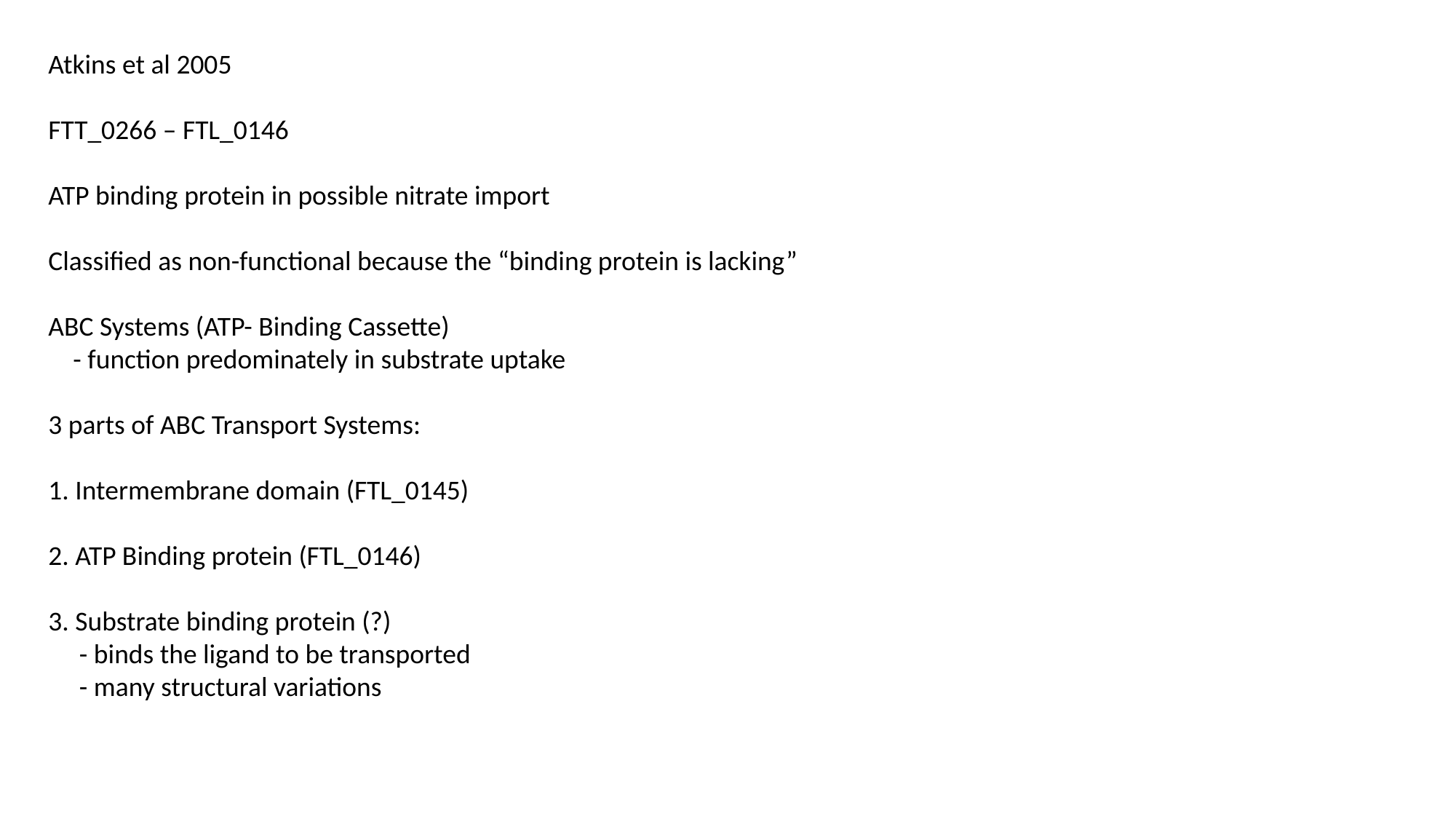

Atkins et al 2005

FTT_0266 – FTL_0146

ATP binding protein in possible nitrate import

Classified as non-functional because the “binding protein is lacking”

ABC Systems (ATP- Binding Cassette)
    - function predominately in substrate uptake

3 parts of ABC Transport Systems:

1. Intermembrane domain (FTL_0145)

2. ATP Binding protein (FTL_0146)

3. Substrate binding protein (?)
     - binds the ligand to be transported
     - many structural variations